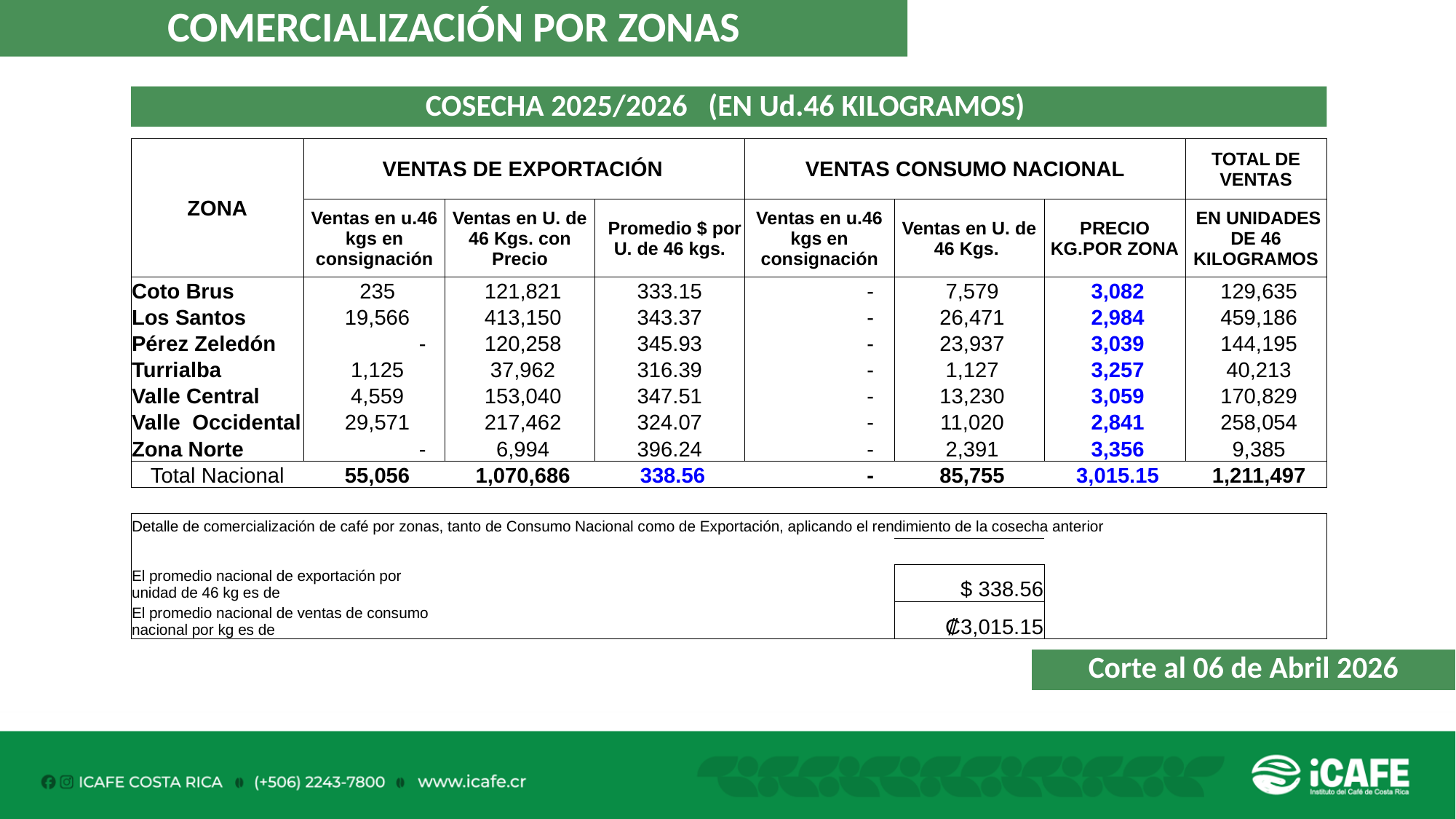

COMERCIALIZACIÓN POR ZONAS
COSECHA 2025/2026   (EN Ud.46 KILOGRAMOS)
| ZONA | VENTAS DE EXPORTACIÓN |  |  | VENTAS CONSUMO NACIONAL |  |  | TOTAL DE VENTAS |
| --- | --- | --- | --- | --- | --- | --- | --- |
|  | Ventas en u.46 kgs en consignación | Ventas en U. de 46 Kgs. con Precio | Promedio $ por U. de 46 kgs. | Ventas en u.46 kgs en consignación | Ventas en U. de 46 Kgs. | PRECIO KG.POR ZONA | EN UNIDADES DE 46 KILOGRAMOS |
| Coto Brus | 235 | 121,821 | 333.15 | - | 7,579 | 3,082 | 129,635 |
| Los Santos | 19,566 | 413,150 | 343.37 | - | 26,471 | 2,984 | 459,186 |
| Pérez Zeledón | - | 120,258 | 345.93 | - | 23,937 | 3,039 | 144,195 |
| Turrialba | 1,125 | 37,962 | 316.39 | - | 1,127 | 3,257 | 40,213 |
| Valle Central | 4,559 | 153,040 | 347.51 | - | 13,230 | 3,059 | 170,829 |
| Valle Occidental | 29,571 | 217,462 | 324.07 | - | 11,020 | 2,841 | 258,054 |
| Zona Norte | - | 6,994 | 396.24 | - | 2,391 | 3,356 | 9,385 |
| Total Nacional | 55,056 | 1,070,686 | 338.56 | - | 85,755 | 3,015.15 | 1,211,497 |
|  |  |  |  |  |  |  |  |
| Detalle de comercialización de café por zonas, tanto de Consumo Nacional como de Exportación, aplicando el rendimiento de la cosecha anterior |  |  |  |  |  |  |  |
|  |  |  |  |  |  |  |  |
| El promedio nacional de exportación por unidad de 46 kg es de |  |  |  |  | $ 338.56 |  |  |
| El promedio nacional de ventas de consumo nacional por kg es de |  |  |  |  | ₡3,015.15 |  |  |

Corte al 06 de Abril 2026